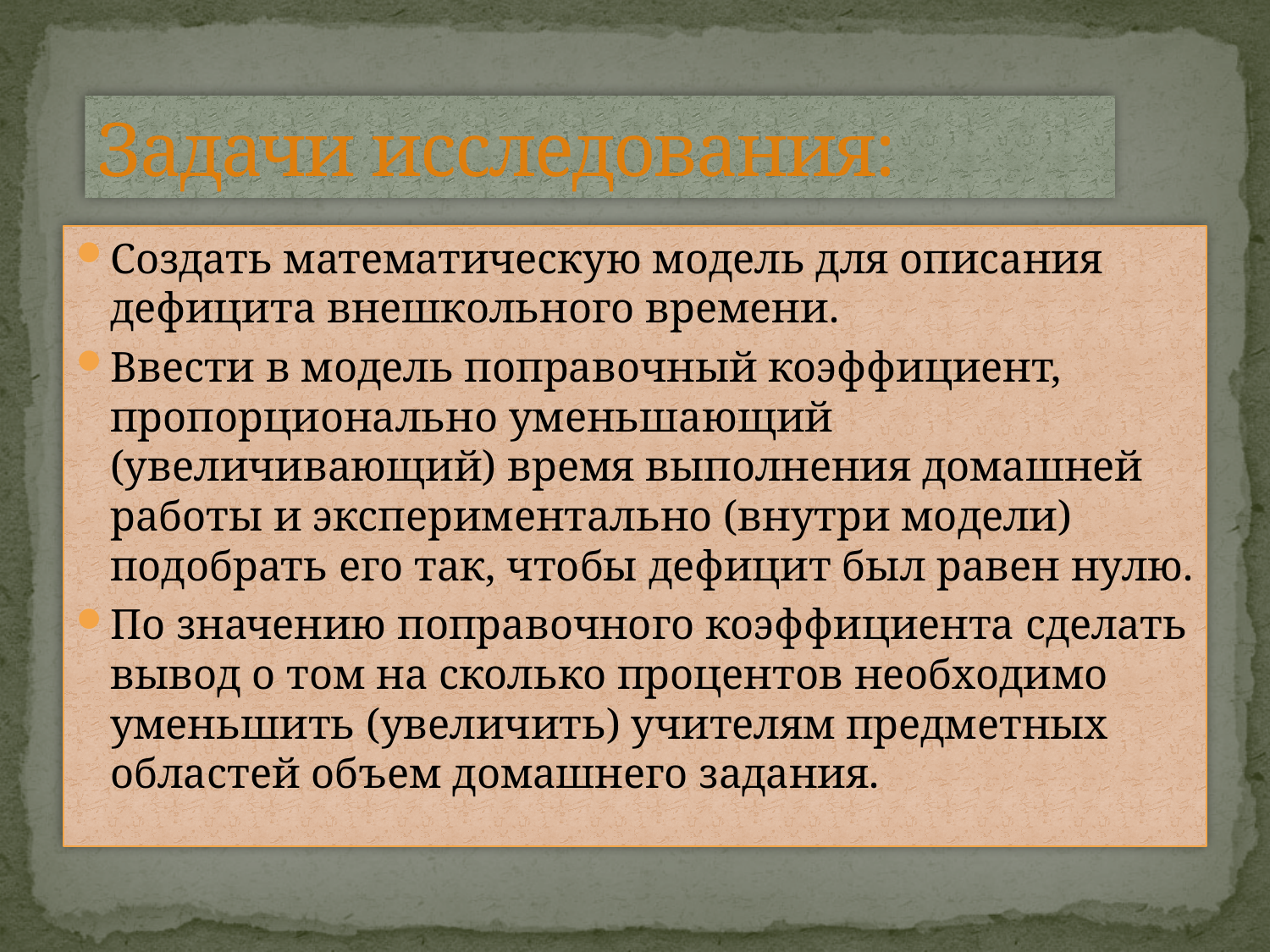

Задачи исследования:
Создать математическую модель для описания дефицита внешкольного времени.
Ввести в модель поправочный коэффициент, пропорционально уменьшающий (увеличивающий) время выполнения домашней работы и экспериментально (внутри модели) подобрать его так, чтобы дефицит был равен нулю.
По значению поправочного коэффициента сделать вывод о том на сколько процентов необходимо уменьшить (увеличить) учителям предметных областей объем домашнего задания.